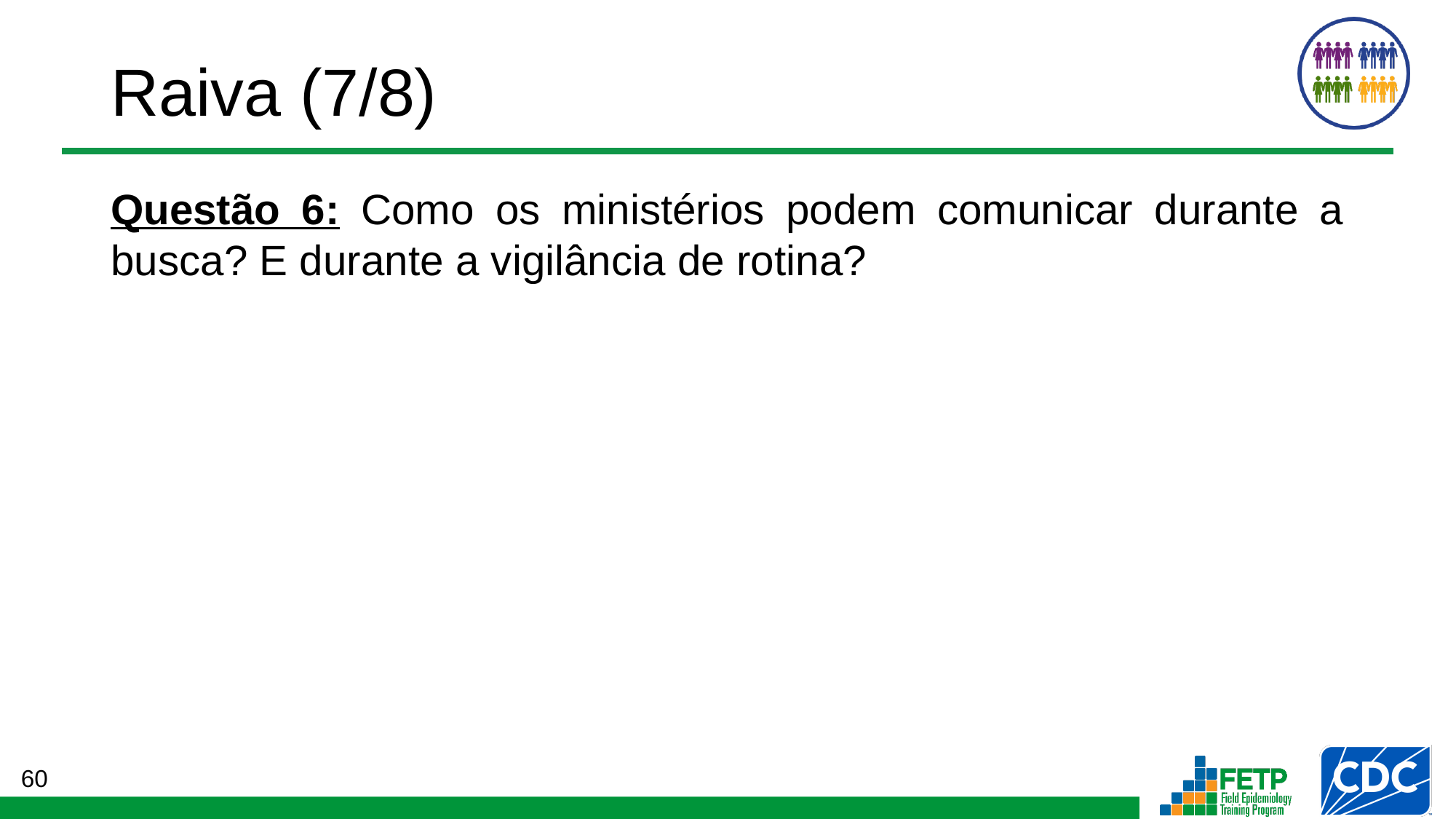

# Raiva (7/8)
Questão 6: Como os ministérios podem comunicar durante a busca? E durante a vigilância de rotina?